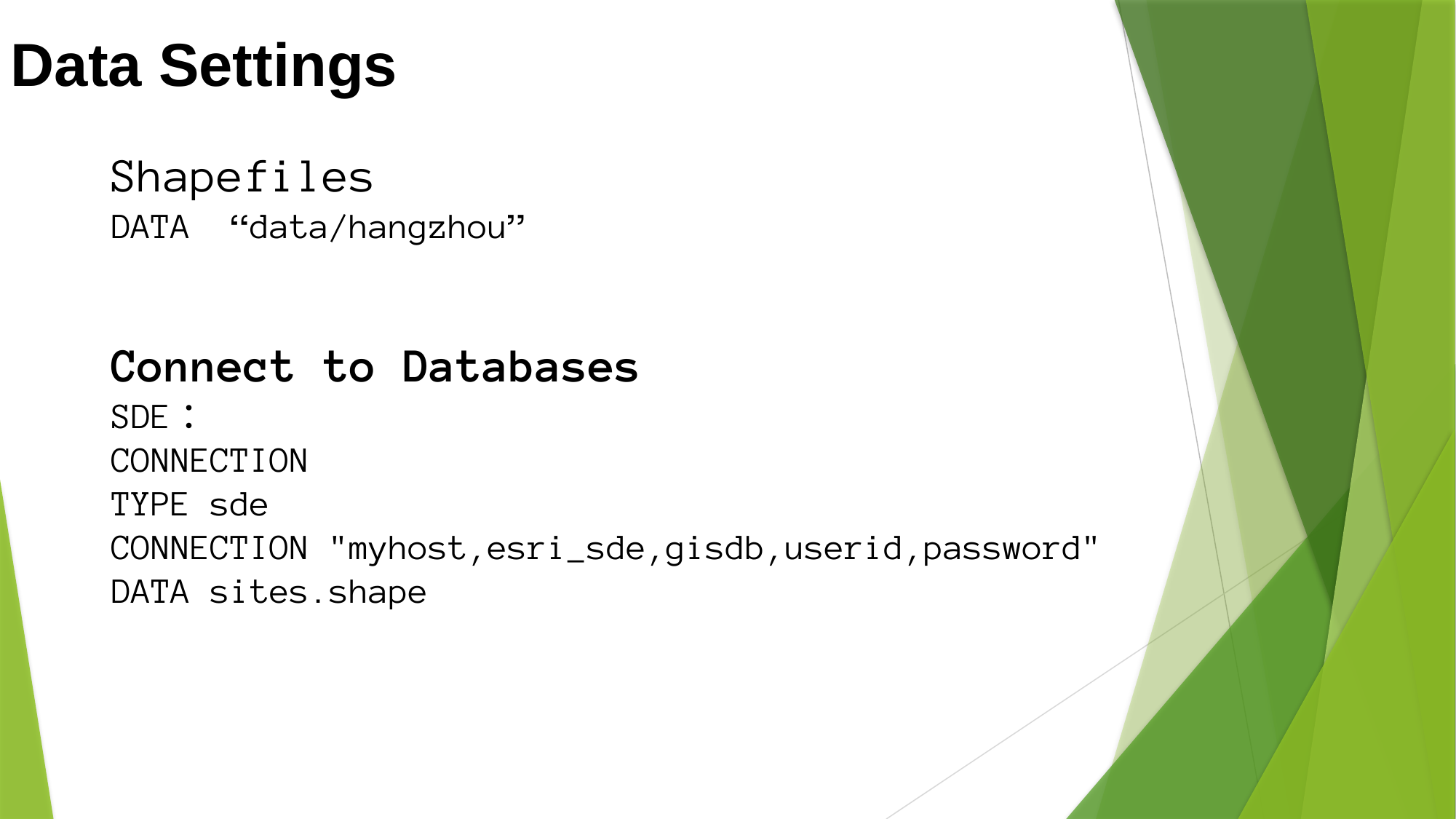

Data Settings
Shapefiles
DATA  “data/hangzhou”
Connect to Databases
SDE：
CONNECTION
TYPE sde
CONNECTION "myhost,esri_sde,gisdb,userid,password"
DATA sites.shape